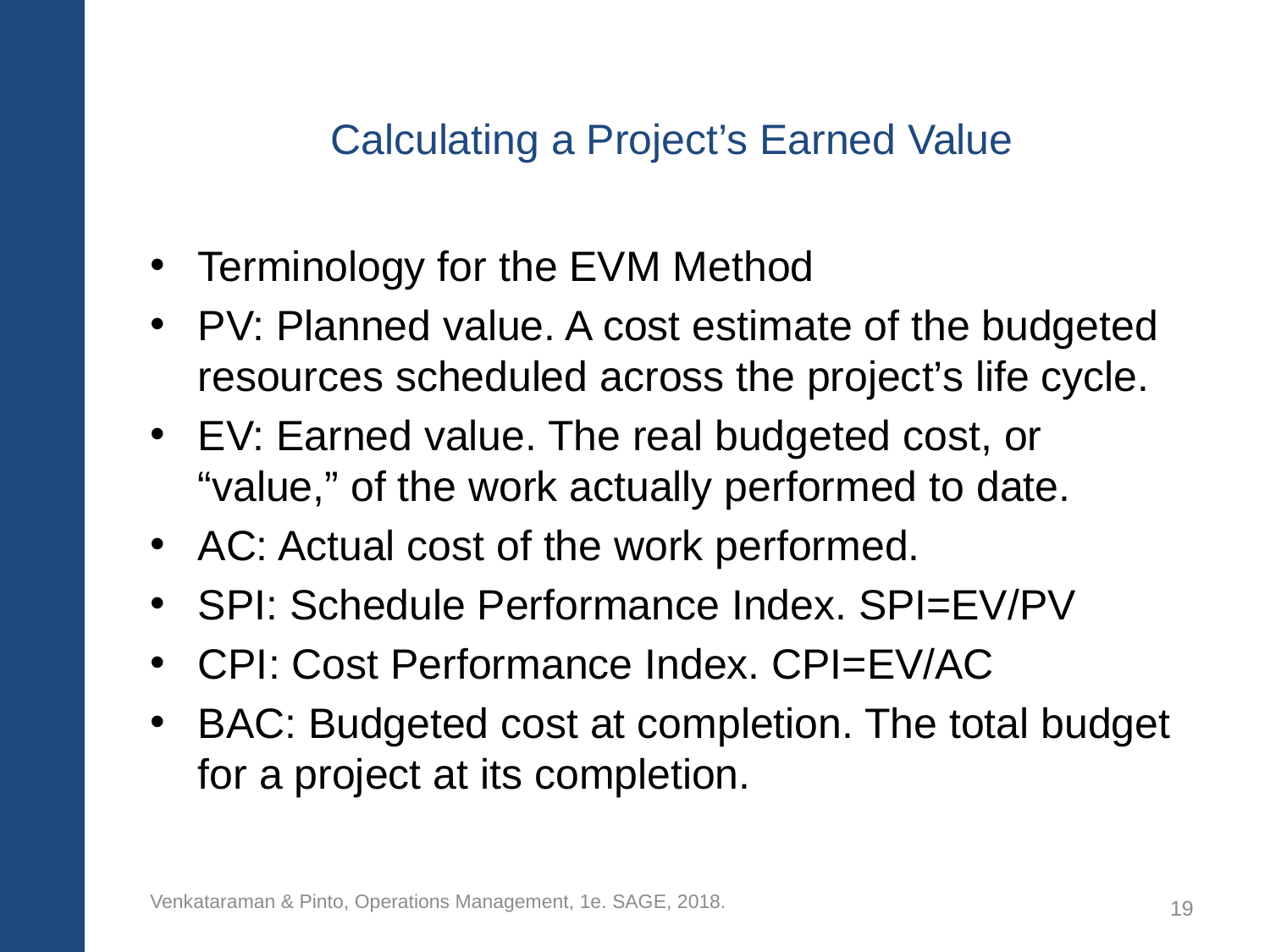

# Calculating a Project’s Earned Value
Terminology for the EVM Method
PV: Planned value. A cost estimate of the budgeted resources scheduled across the project’s life cycle.
EV: Earned value. The real budgeted cost, or “value,” of the work actually performed to date.
AC: Actual cost of the work performed.
SPI: Schedule Performance Index. SPI=EV/PV
CPI: Cost Performance Index. CPI=EV/AC
BAC: Budgeted cost at completion. The total budget for a project at its completion.
Venkataraman & Pinto, Operations Management, 1e. SAGE, 2018.
19